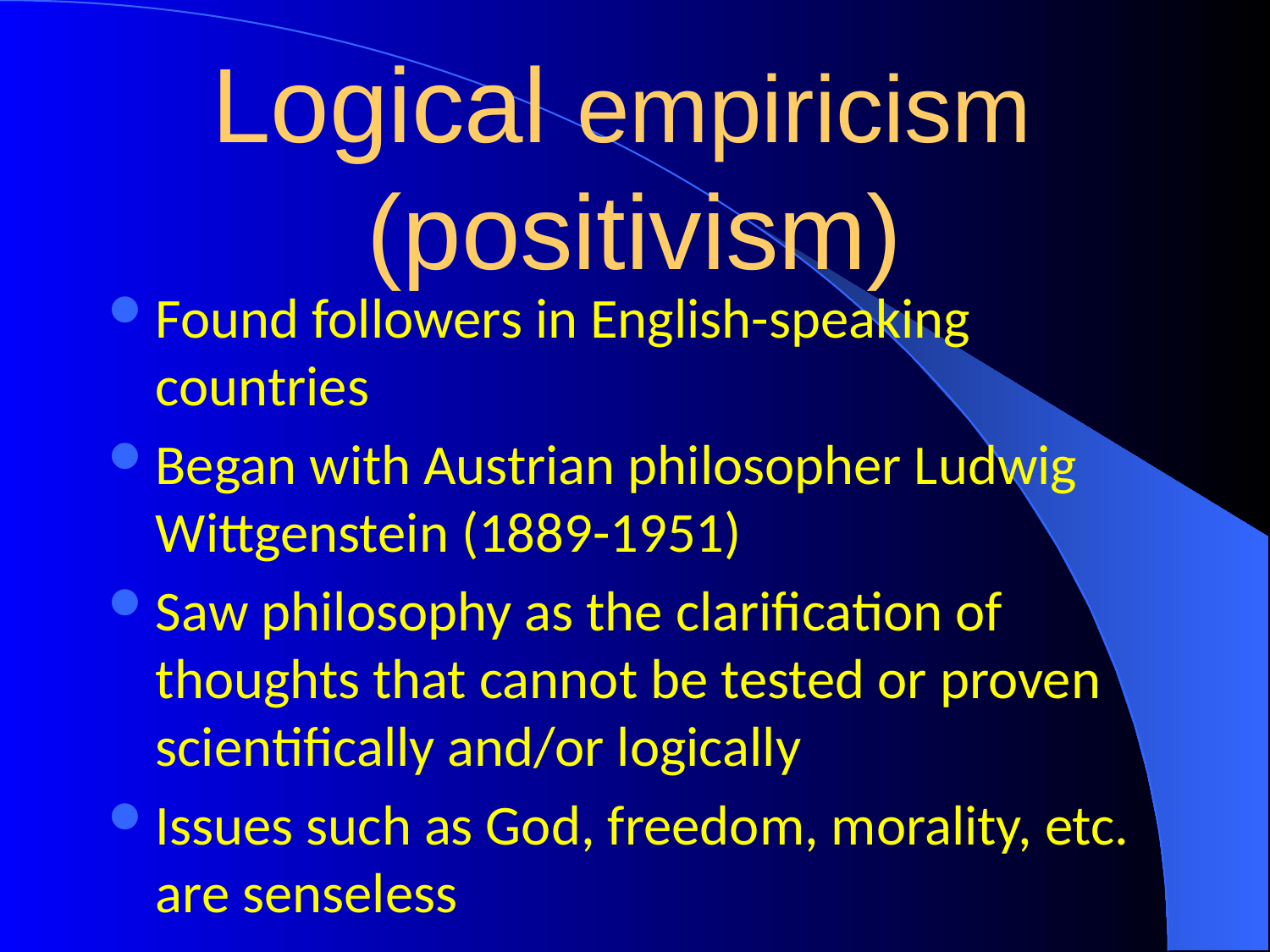

# Logical empiricism (positivism)
Found followers in English-speaking countries
Began with Austrian philosopher Ludwig Wittgenstein (1889-1951)
Saw philosophy as the clarification of thoughts that cannot be tested or proven scientifically and/or logically
Issues such as God, freedom, morality, etc. are senseless